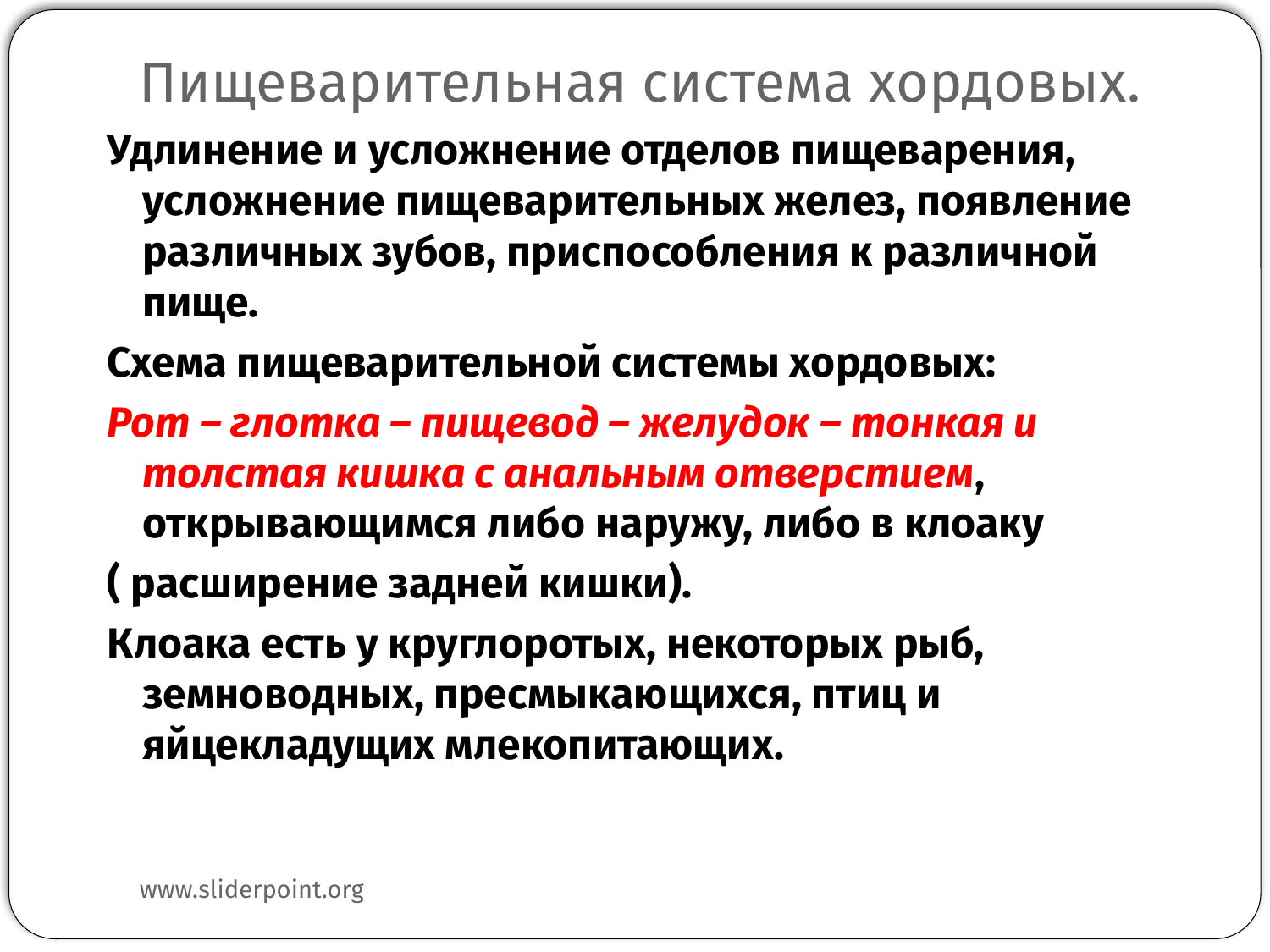

# Пищеварительная система хордовых.
Удлинение и усложнение отделов пищеварения, усложнение пищеварительных желез, появление различных зубов, приспособления к различной пище.
Схема пищеварительной системы хордовых:
Рот – глотка – пищевод – желудок – тонкая и толстая кишка с анальным отверстием, открывающимся либо наружу, либо в клоаку
( расширение задней кишки).
Клоака есть у круглоротых, некоторых рыб, земноводных, пресмыкающихся, птиц и яйцекладущих млекопитающих.
www.sliderpoint.org